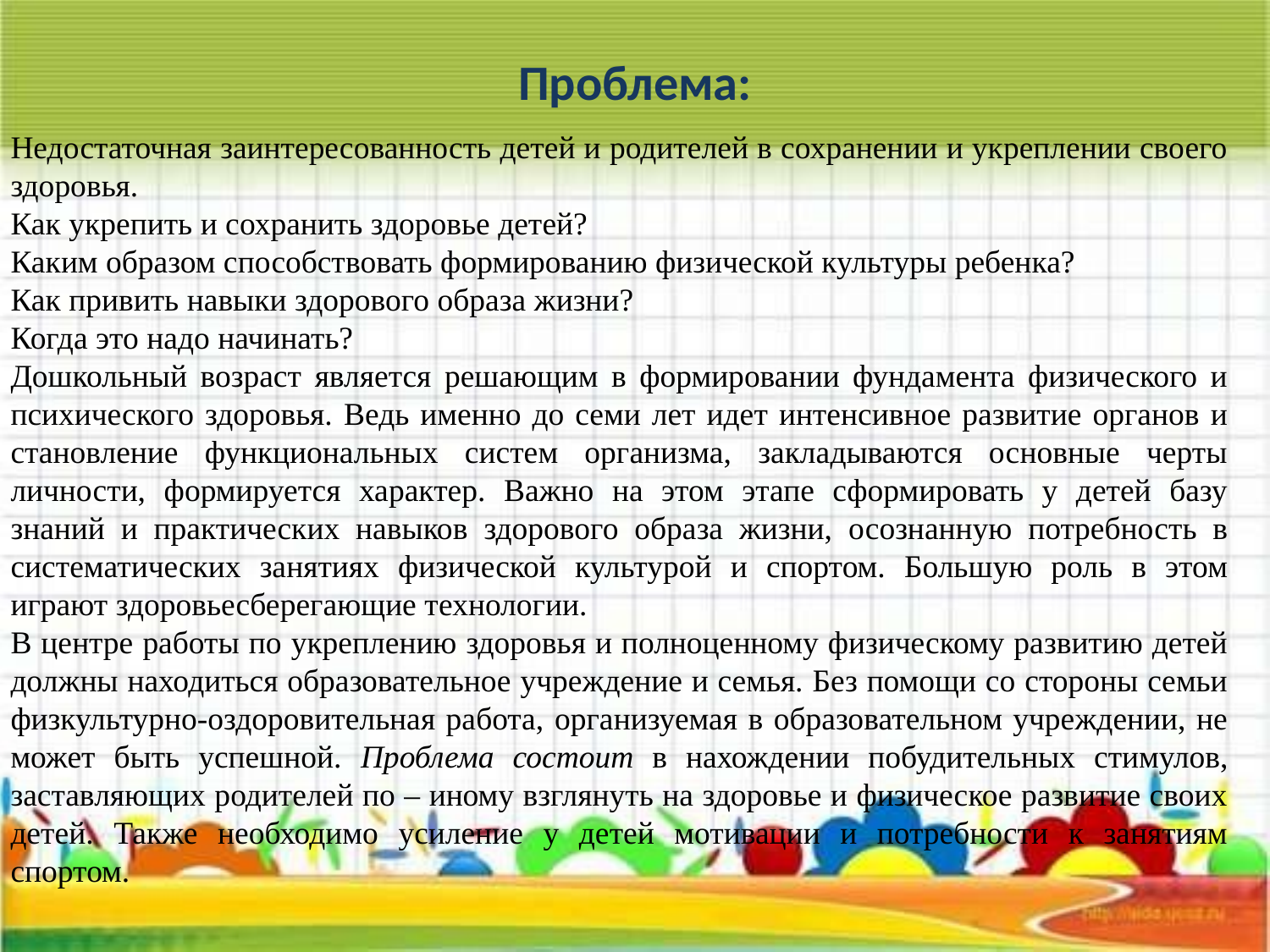

# Проблема:
Недостаточная заинтересованность детей и родителей в сохранении и укреплении своего здоровья.
Как укрепить и сохранить здоровье детей?
Каким образом способствовать формированию физической культуры ребенка?
Как привить навыки здорового образа жизни?
Когда это надо начинать?
Дошкольный возраст является решающим в формировании фундамента физического и психического здоровья. Ведь именно до семи лет идет интенсивное развитие органов и становление функциональных систем организма, закладываются основные черты личности, формируется характер. Важно на этом этапе сформировать у детей базу знаний и практических навыков здорового образа жизни, осознанную потребность в систематических занятиях физической культурой и спортом. Большую роль в этом играют здоровьесберегающие технологии.
В центре работы по укреплению здоровья и полноценному физическому развитию детей должны находиться образовательное учреждение и семья. Без помощи со стороны семьи физкультурно-оздоровительная работа, организуемая в образовательном учреждении, не может быть успешной. Проблема состоит в нахождении побудительных стимулов, заставляющих родителей по – иному взглянуть на здоровье и физическое развитие своих детей. Также необходимо усиление у детей мотивации и потребности к занятиям спортом.